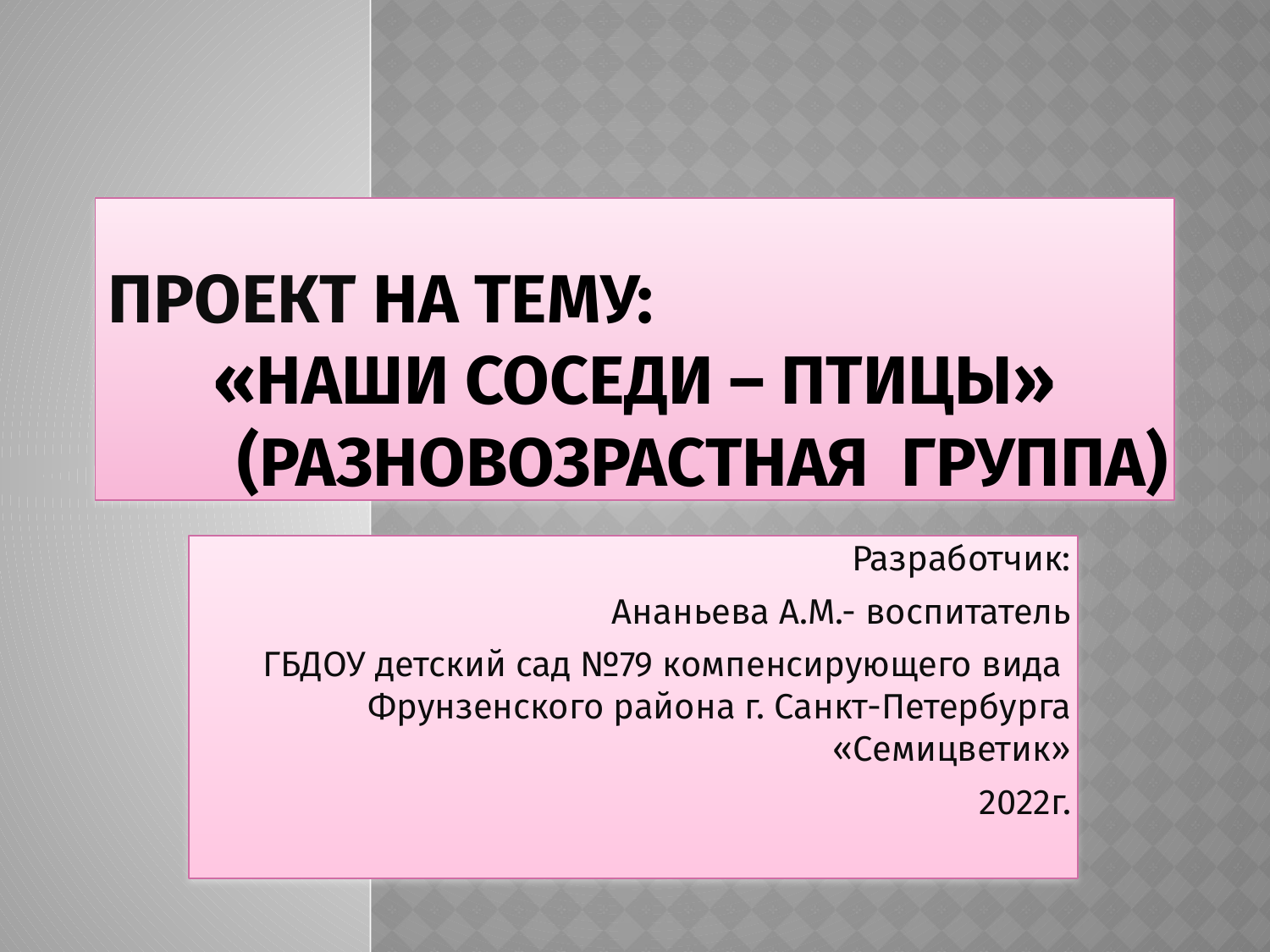

# Проект на тему:                                 «Наши соседи – птицы»        (разновозрастная  группа)
Разработчик:
Ананьева А.М.- воспитатель
ГБДОУ детский сад №79 компенсирующего вида  Фрунзенского района г. Санкт-Петербурга «Семицветик»
2022г.